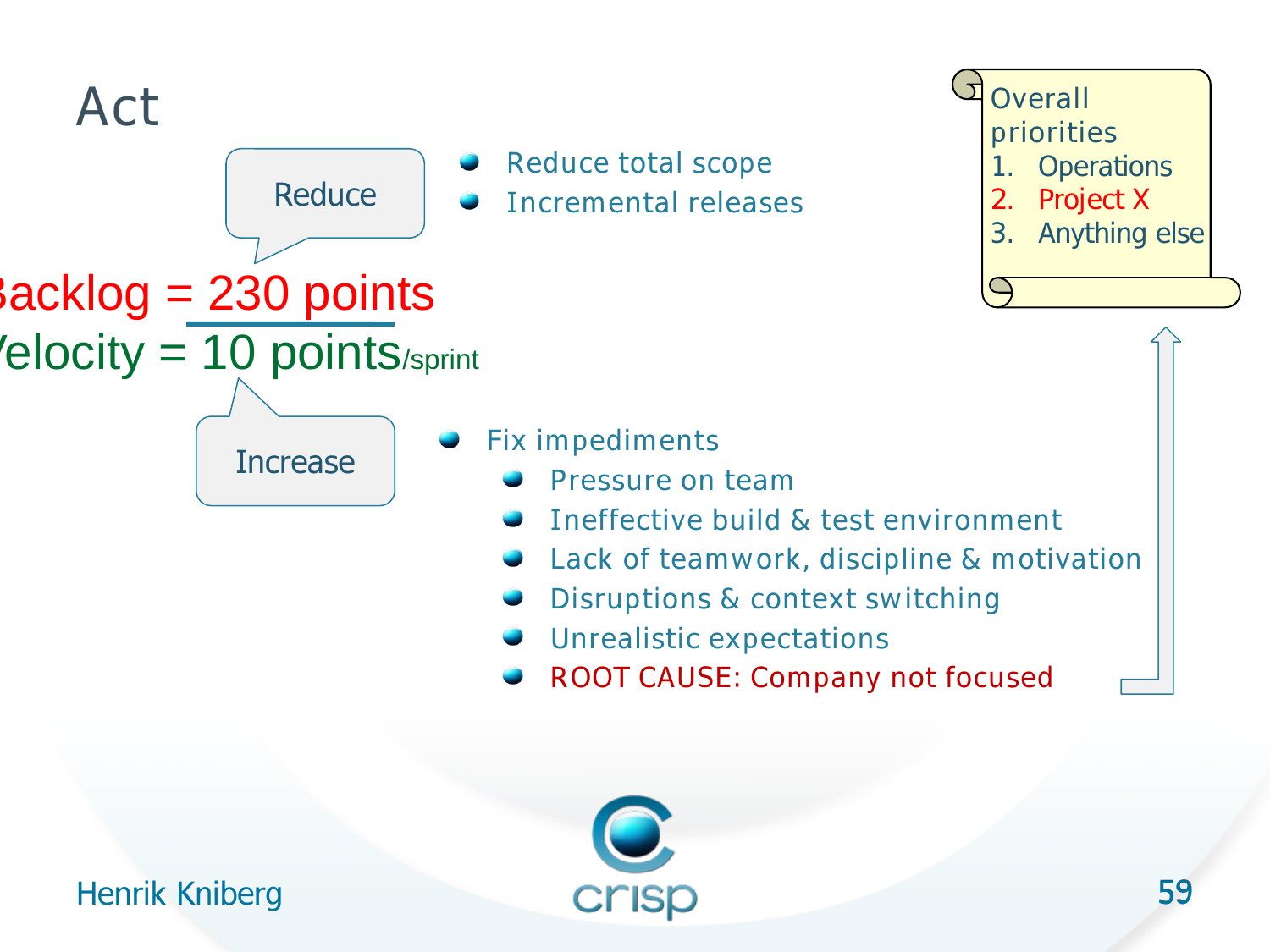

# Act

Overall priorities
Operations
Project X
Anything else
Reduce total scope
Incremental releases

Reduce
Backlog = 230 points
Velocity = 10 points/sprint

Increase
Fix impediments
Pressure on team
Ineffective build & test environment
Lack of teamwork, discipline & motivation
Disruptions & context switching
Unrealistic expectations
ROOT CAUSE: Company not focused

59
Henrik Kniberg